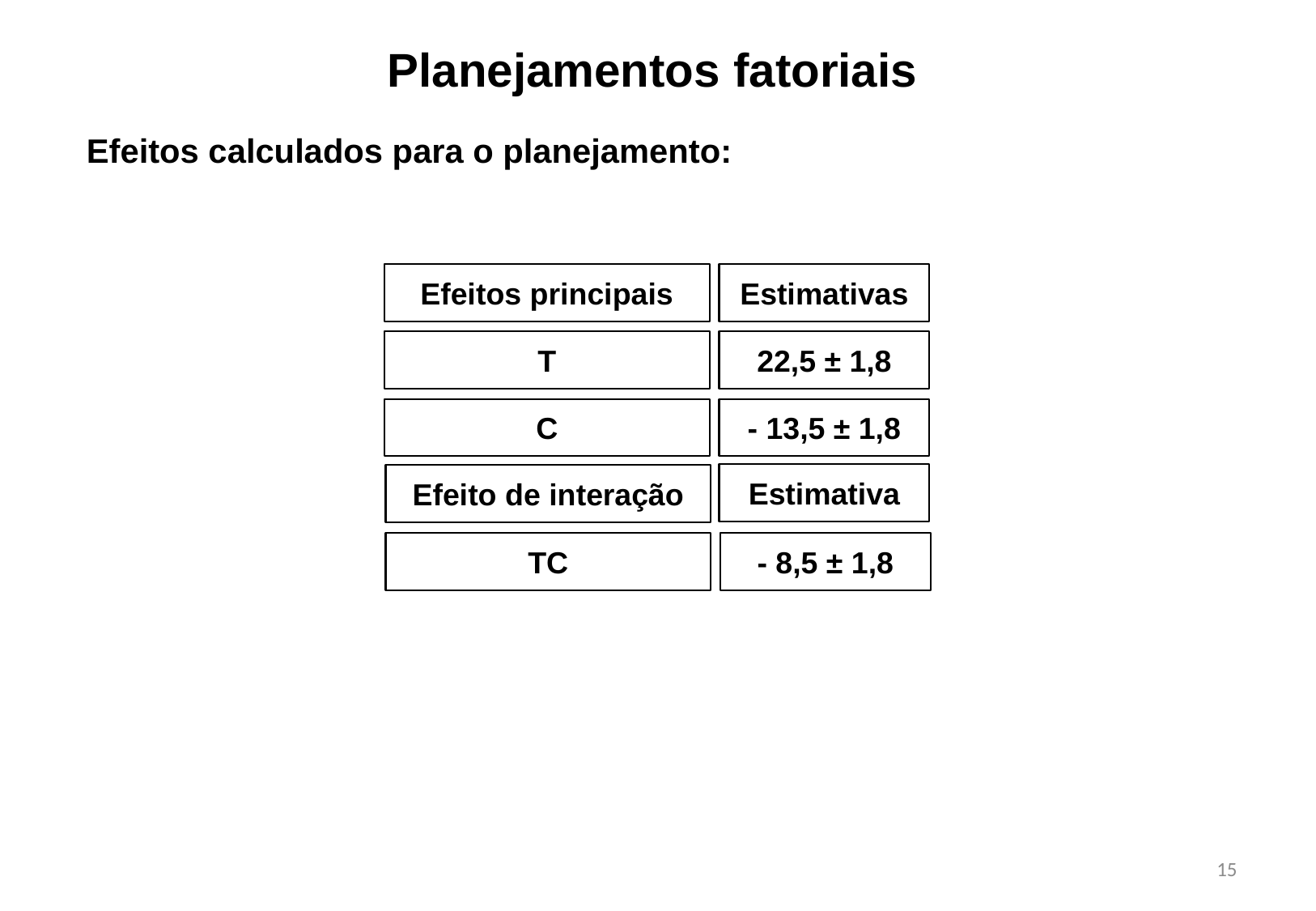

Planejamentos fatoriais
Efeitos calculados para o planejamento:
Efeitos principais
Estimativas
T
22,5 ± 1,8
C
- 13,5 ± 1,8
Estimativa
Efeito de interação
TC
- 8,5 ± 1,8
15